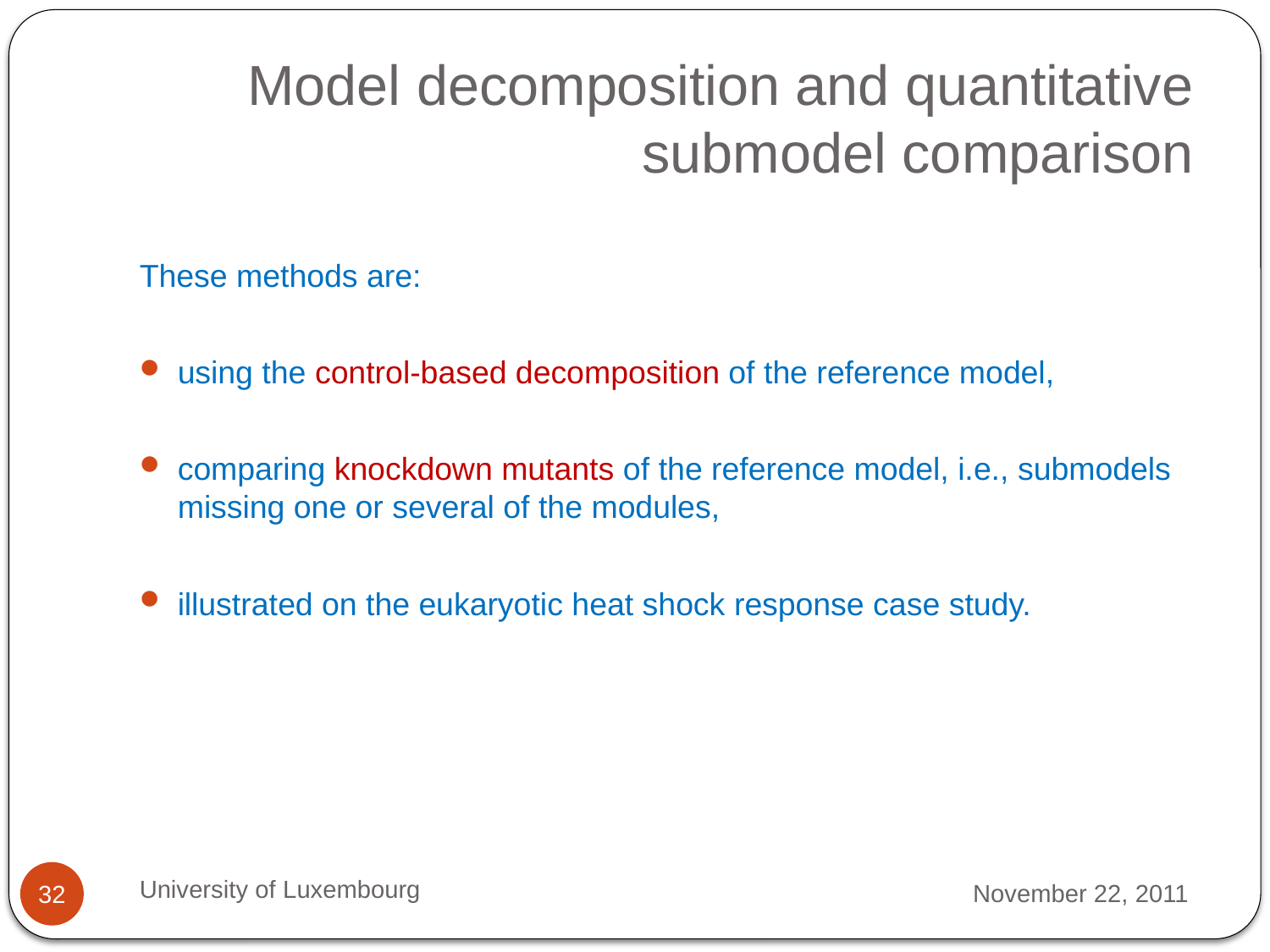

# Model decomposition and quantitative submodel comparison

These methods are:

using the control-based decomposition of the reference model,

comparing knockdown mutants of the reference model, i.e., submodels missing one or several of the modules,

illustrated on the eukaryotic heat shock response case study.
University of Luxembourg
November 22, 2011
32